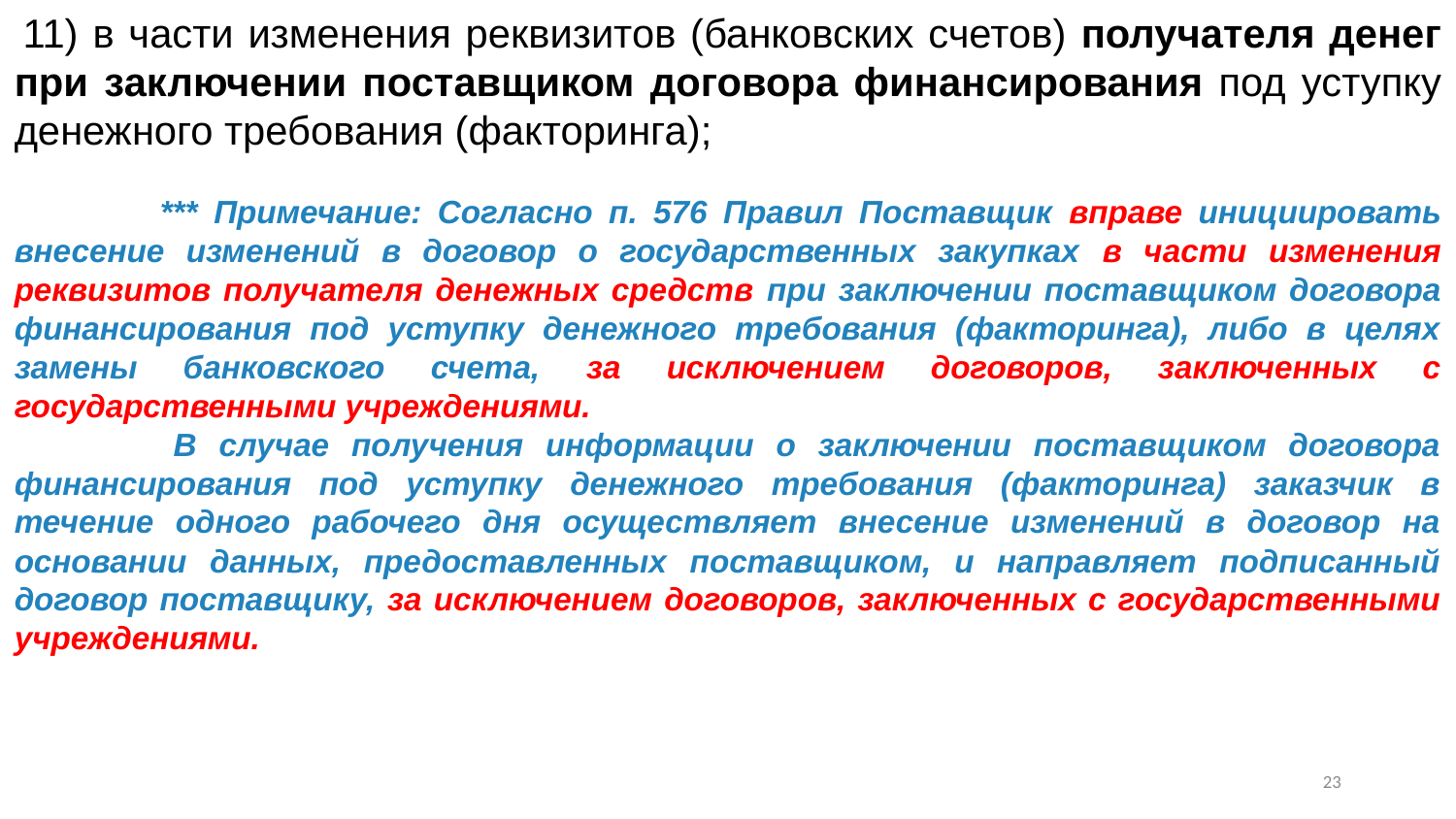

11) в части изменения реквизитов (банковских счетов) получателя денег при заключении поставщиком договора финансирования под уступку денежного требования (факторинга);

	*** Примечание: Согласно п. 576 Правил Поставщик вправе инициировать внесение изменений в договор о государственных закупках в части изменения реквизитов получателя денежных средств при заключении поставщиком договора финансирования под уступку денежного требования (факторинга), либо в целях замены банковского счета, за исключением договоров, заключенных с государственными учреждениями.
      	В случае получения информации о заключении поставщиком договора финансирования под уступку денежного требования (факторинга) заказчик в течение одного рабочего дня осуществляет внесение изменений в договор на основании данных, предоставленных поставщиком, и направляет подписанный договор поставщику, за исключением договоров, заключенных с государственными учреждениями.

23